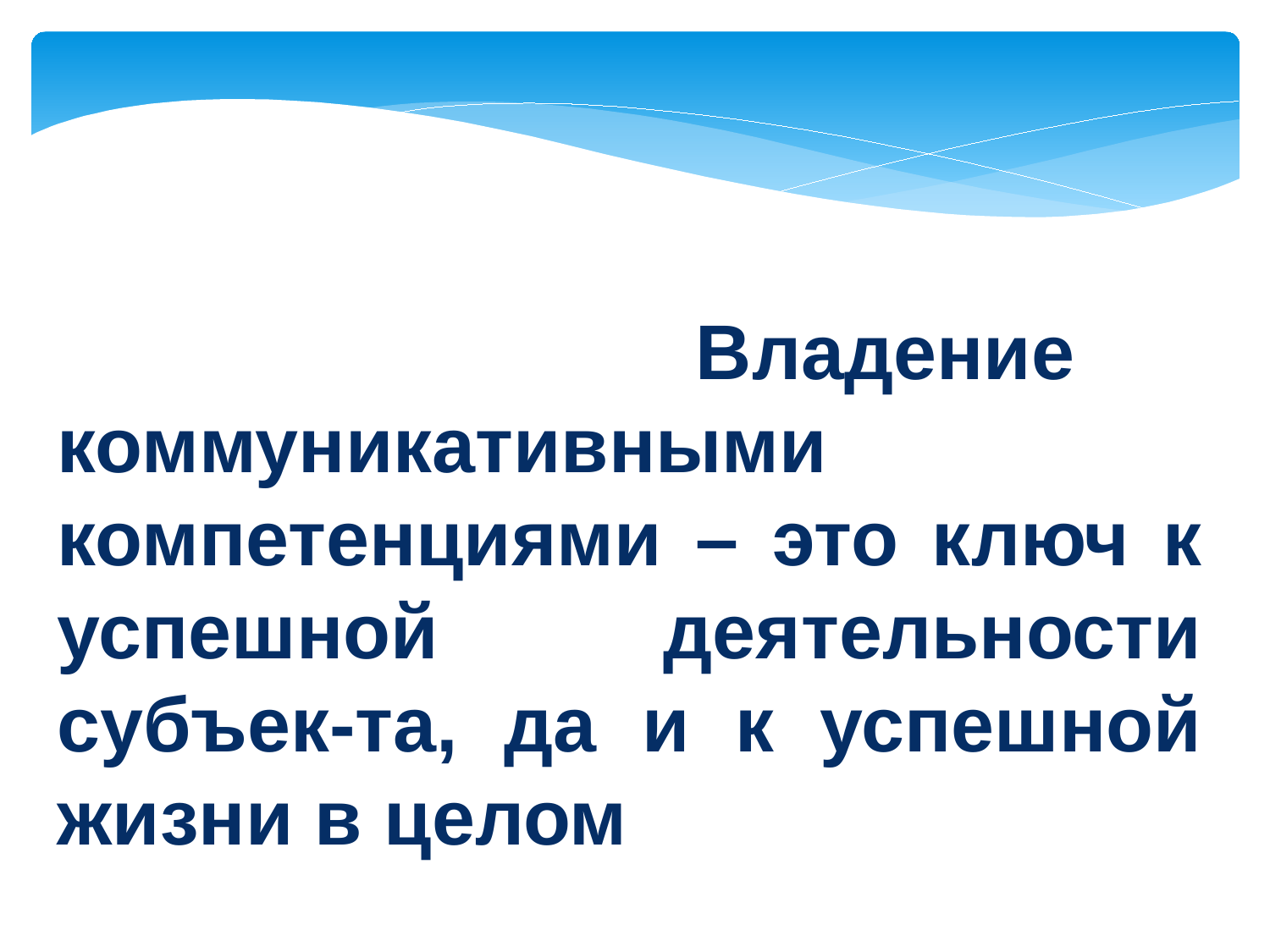

Владение  коммуникативными  компетенциями – это ключ к успешной деятельности субъек-та, да и к успешной жизни в целом